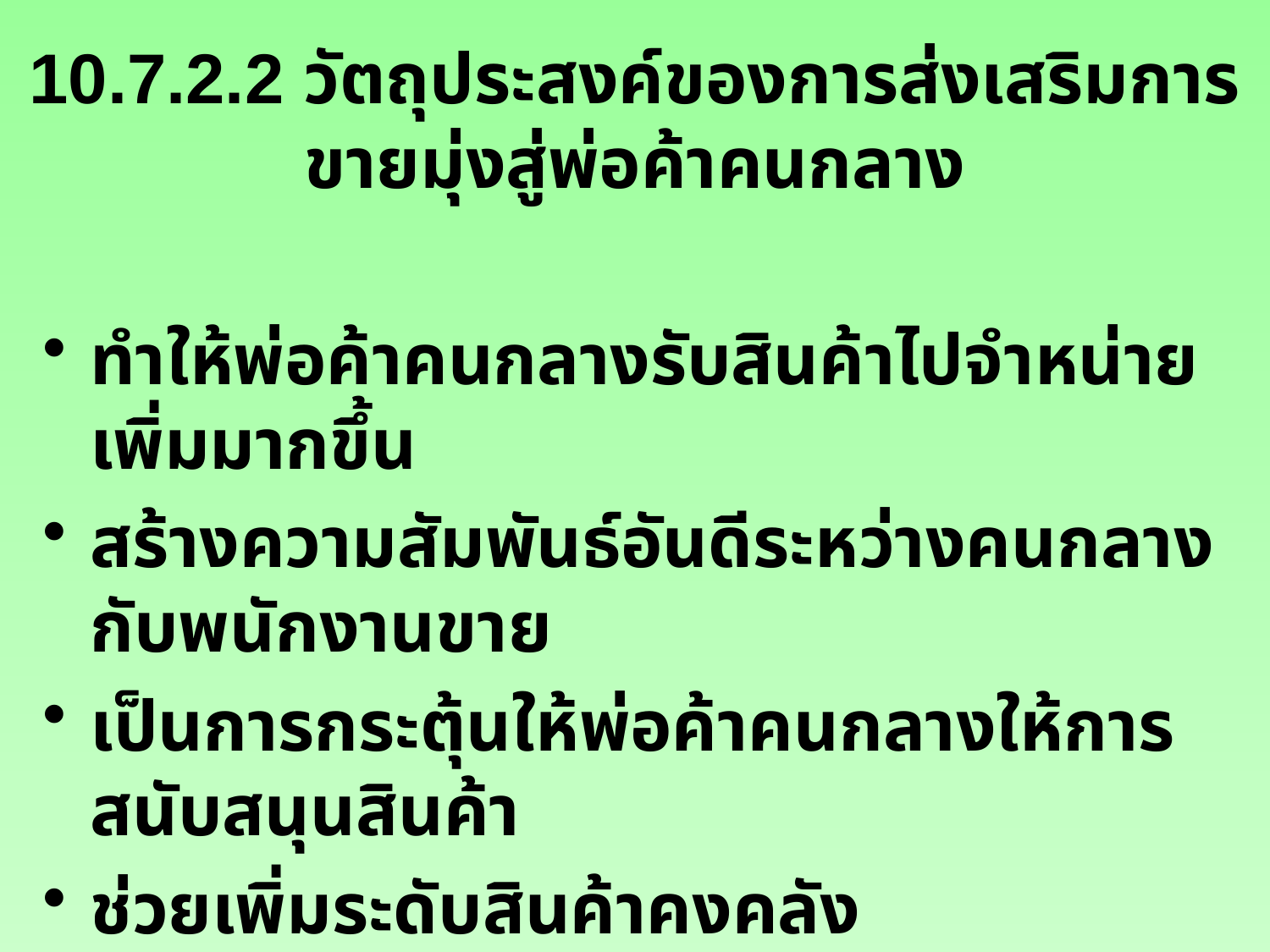

# 10.7.2.2 วัตถุประสงค์ของการส่งเสริมการขายมุ่งสู่พ่อค้าคนกลาง
ทำให้พ่อค้าคนกลางรับสินค้าไปจำหน่ายเพิ่มมากขึ้น
สร้างความสัมพันธ์อันดีระหว่างคนกลางกับพนักงานขาย
เป็นการกระตุ้นให้พ่อค้าคนกลางให้การสนับสนุนสินค้า
ช่วยเพิ่มระดับสินค้าคงคลัง